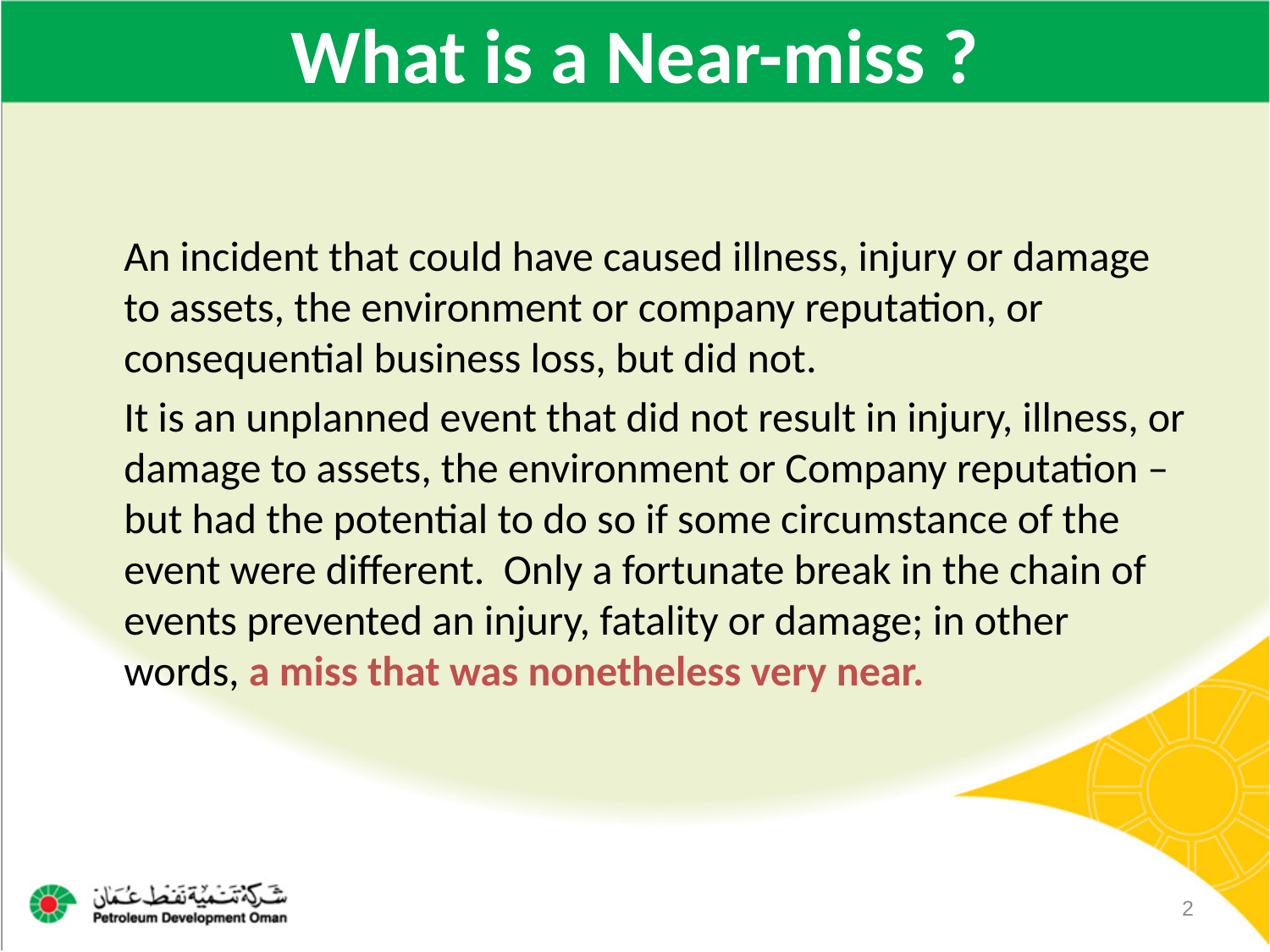

# What is a Near-miss ?
     An incident that could have caused illness, injury or damage to assets, the environment or company reputation, or consequential business loss, but did not.
     It is an unplanned event that did not result in injury, illness, or damage to assets, the environment or Company reputation – but had the potential to do so if some circumstance of the event were different.  Only a fortunate break in the chain of events prevented an injury, fatality or damage; in other words, a miss that was nonetheless very near.

2